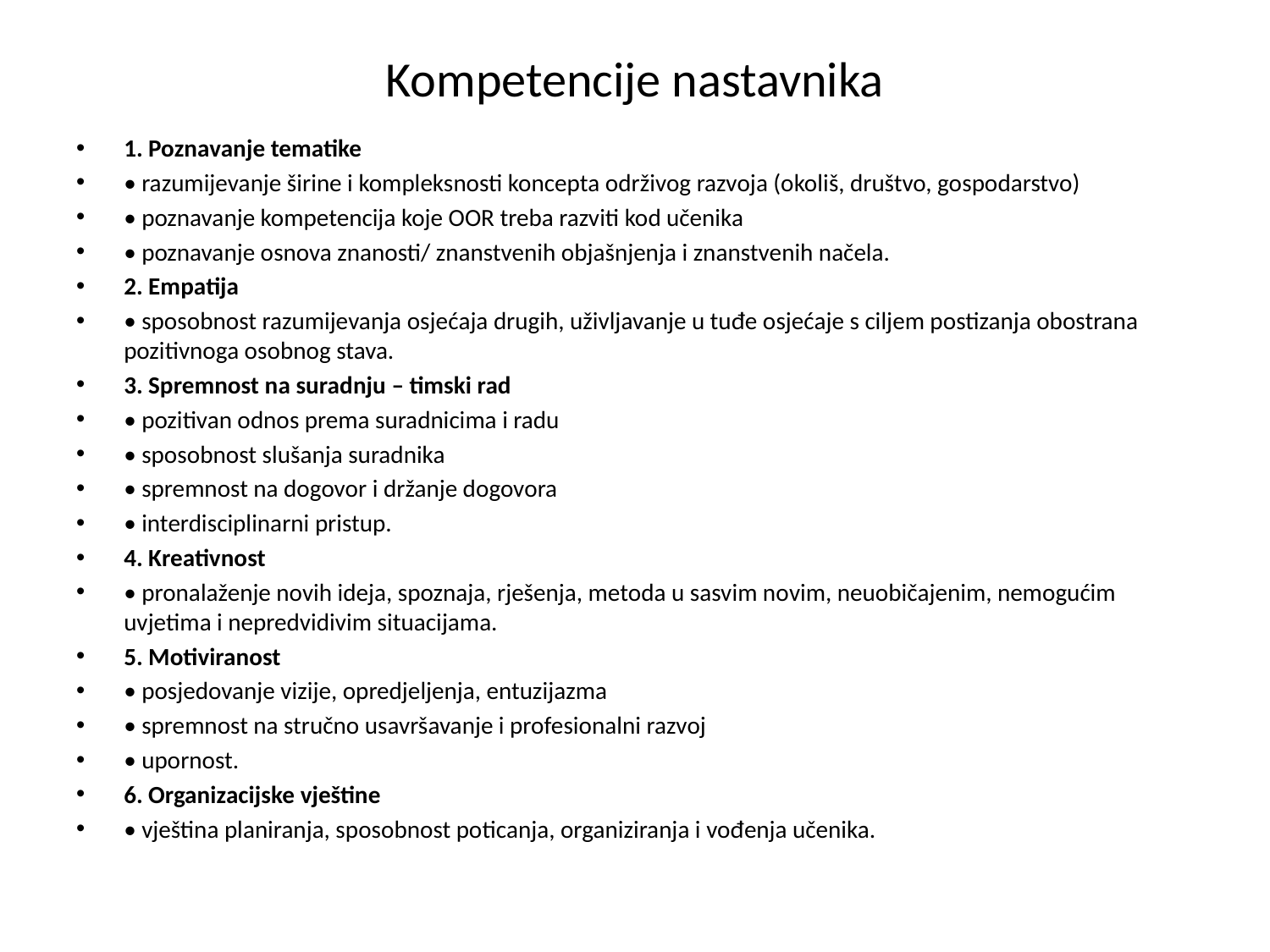

# Kompetencije nastavnika
1. Poznavanje tematike
• razumijevanje širine i kompleksnosti koncepta održivog razvoja (okoliš, društvo, gospodarstvo)
• poznavanje kompetencija koje OOR treba razviti kod učenika
• poznavanje osnova znanosti/ znanstvenih objašnjenja i znanstve­nih načela.
2. Empatija
• sposobnost razumijevanja osjećaja drugih, uživljavanje u tuđe osjećaje s ciljem postizanja obostrana pozitivnoga osobnog stava.
3. Spremnost na suradnju – timski rad
• pozitivan odnos prema suradnicima i radu
• sposobnost slušanja suradnika
• spremnost na dogovor i držanje dogovora
• interdisciplinarni pristup.
4. Kreativnost
• pronalaženje novih ideja, spoznaja, rješenja, metoda u sasvim no­vim, neuobičajenim, nemogućim uvjetima i nepredvidivim situ­acijama.
5. Motiviranost
• posjedovanje vizije, opredjeljenja, entuzijazma
• spremnost na stručno usavršavanje i profesionalni razvoj
• upornost.
6. Organizacijske vještine
• vještina planiranja, sposobnost poticanja, organiziranja i vođenja učenika.